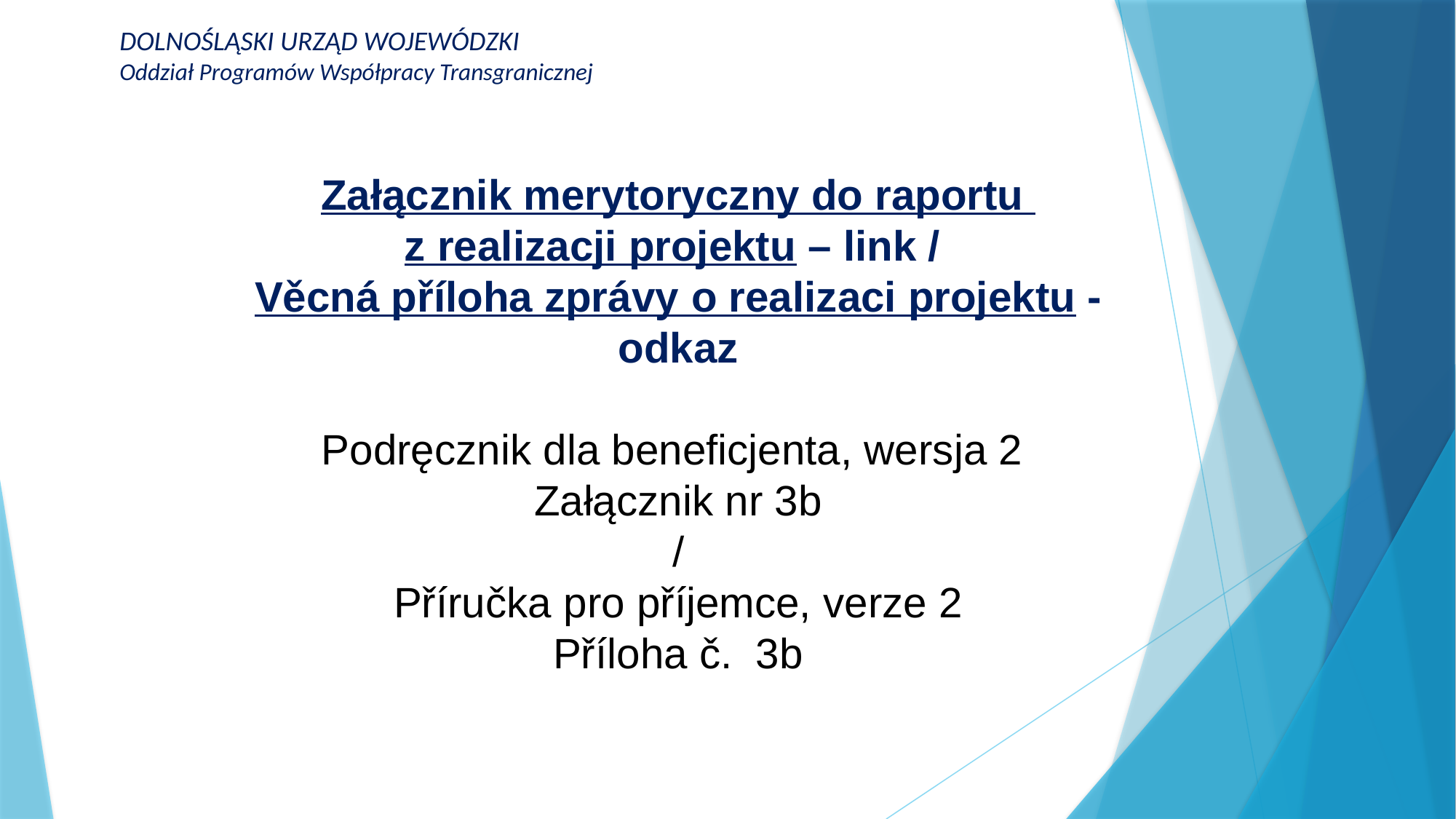

DOLNOŚLĄSKI URZĄD WOJEWÓDZKI
Oddział Programów Współpracy Transgranicznej
Załącznik merytoryczny do raportu
z realizacji projektu – link / Věcná příloha zprávy
o realizaci projektu - odkaz

Podręcznik dla beneficjenta, wersja 2
Załącznik nr 3b
/
Příručka pro příjemce, verze 2
Příloha č.  3b